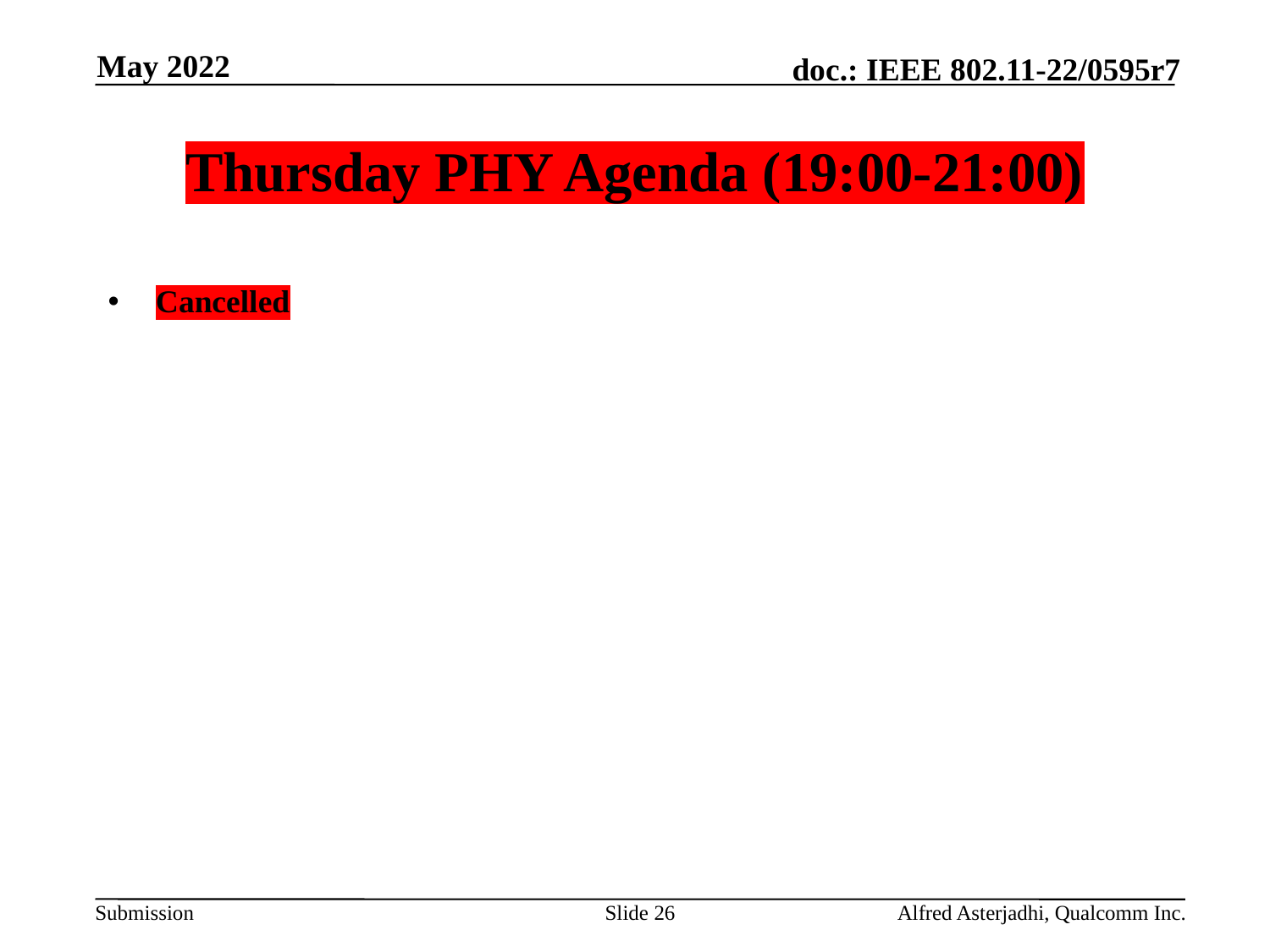

May 2022
# Thursday PHY Agenda (19:00-21:00)
Cancelled
Slide 26
Alfred Asterjadhi, Qualcomm Inc.